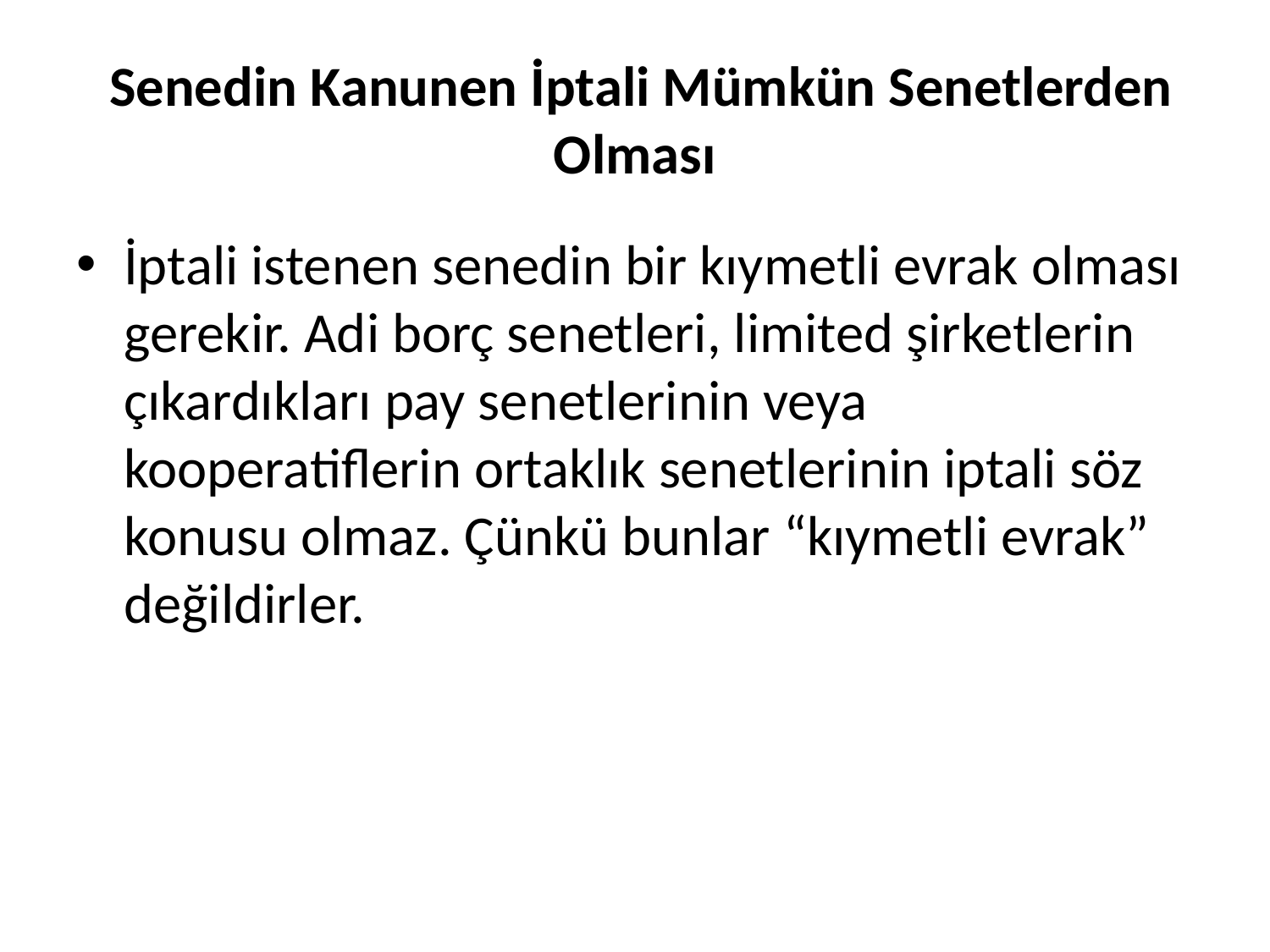

# Senedin Kanunen İptali Mümkün Senetlerden Olması
İptali istenen senedin bir kıymetli evrak olması gerekir. Adi borç senetleri, limited şirketlerin çıkardıkları pay senetlerinin veya kooperatiflerin ortaklık senetlerinin iptali söz konusu olmaz. Çünkü bunlar “kıymetli evrak” değildirler.